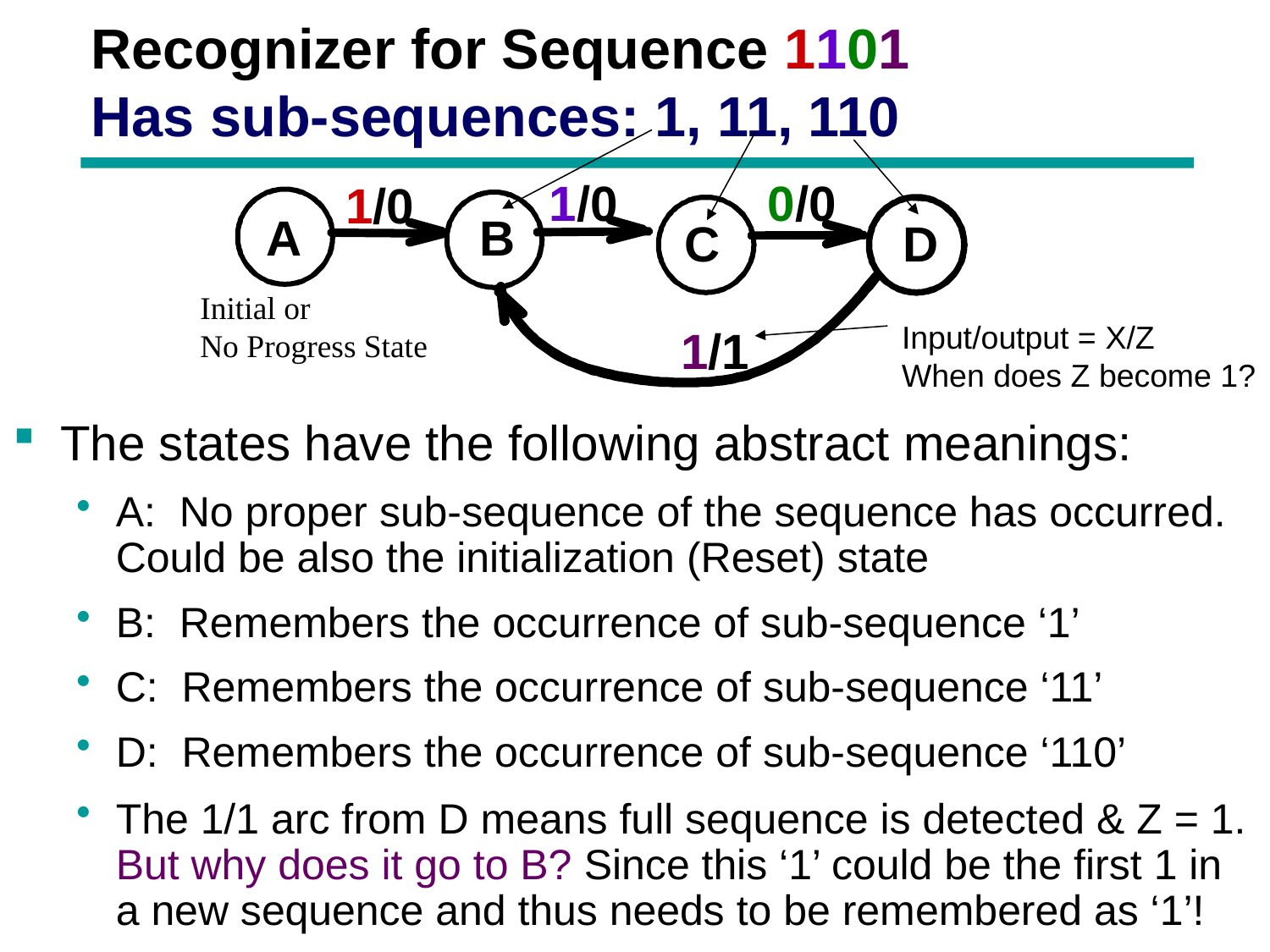

# Recognizer for Sequence 1101 Has sub-sequences: 1, 11, 110

1/0
0/0
1/0

A
B
C
D

1/1
Initial or
No Progress State
Input/output = X/Z
When does Z become 1?

The states have the following abstract meanings:
A:  No proper sub-sequence of the sequence has occurred. Could be also the initialization (Reset) state
B:  Remembers the occurrence of sub-sequence ‘1’
C:  Remembers the occurrence of sub-sequence ‘11’
D:  Remembers the occurrence of sub-sequence ‘110’
The 1/1 arc from D means full sequence is detected & Z = 1. But why does it go to B? Since this ‘1’ could be the first 1 in a new sequence and thus needs to be remembered as ‘1’!
Chapter 3 - Part 1        47